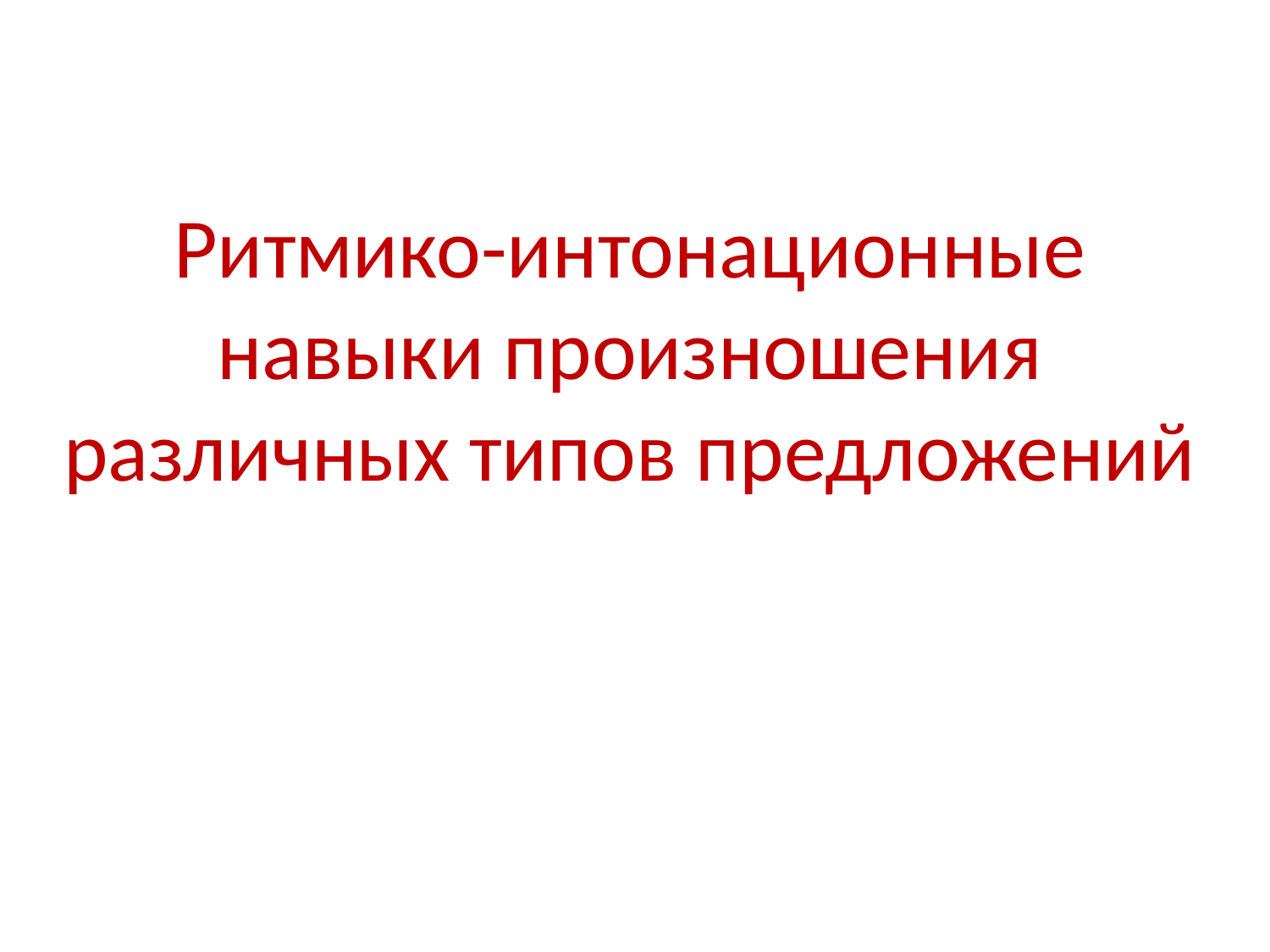

# Ритмико-интонационные навыки произношения различных типов предложений